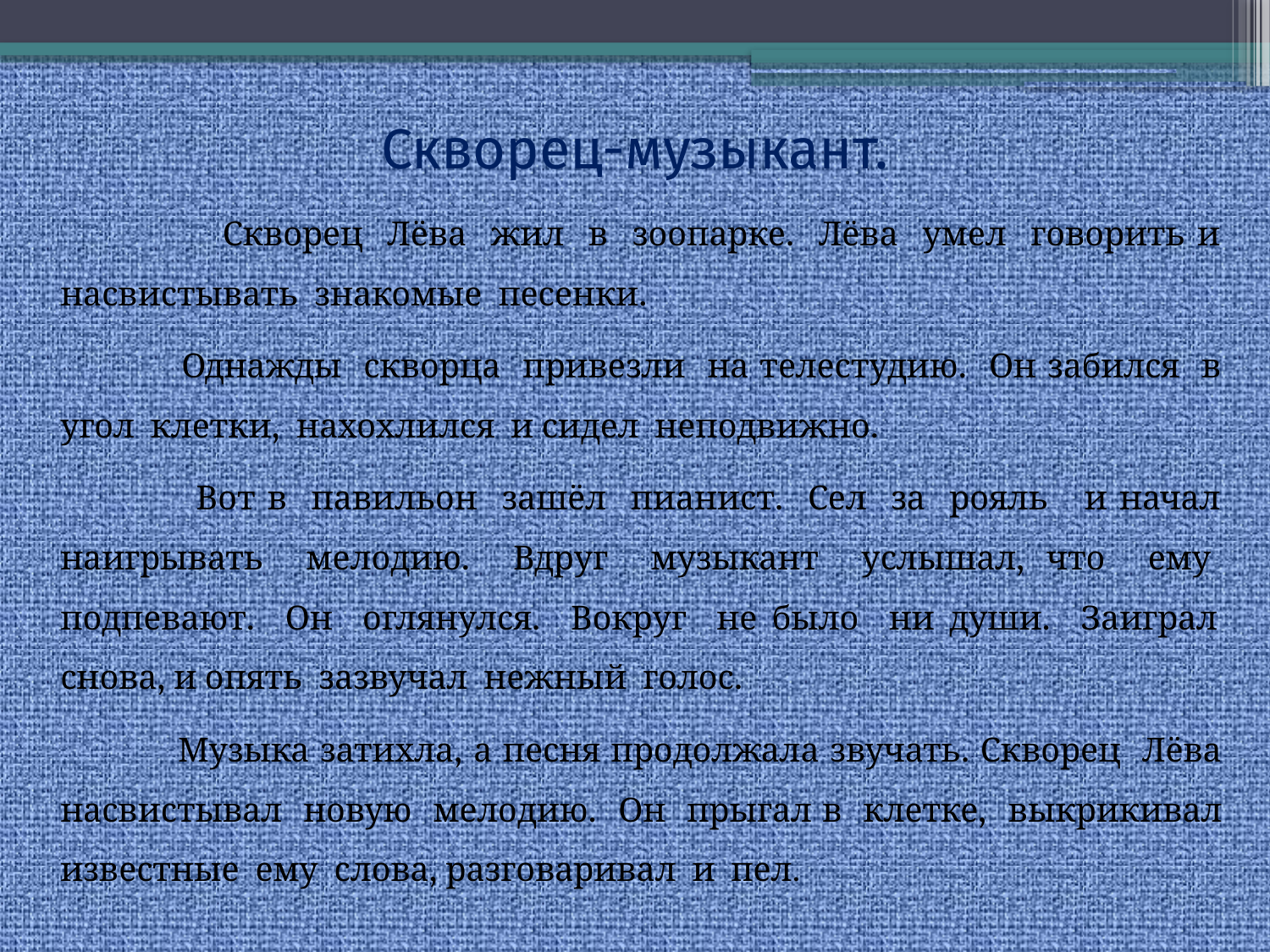

# Скворец-музыкант.
                Скворец  Лёва  жил  в  зоопарке.  Лёва  умел  говорить и  насвистывать  знакомые  песенки.
              Однажды  скворца  привезли  на телестудию.  Он забился  в  угол  клетки,  нахохлился  и сидел  неподвижно.
              Вот в  павильон  зашёл  пианист.  Сел  за  рояль   и начал  наигрывать  мелодию.  Вдруг  музыкант  услышал, что  ему  подпевают.  Он  оглянулся.  Вокруг  не было  ни души.  Заиграл  снова, и опять  зазвучал  нежный  голос.
              Музыка затихла, а песня продолжала звучать. Скворец  Лёва  насвистывал  новую  мелодию.  Он  прыгал в  клетке,  выкрикивал  известные  ему  слова, разговаривал  и  пел.